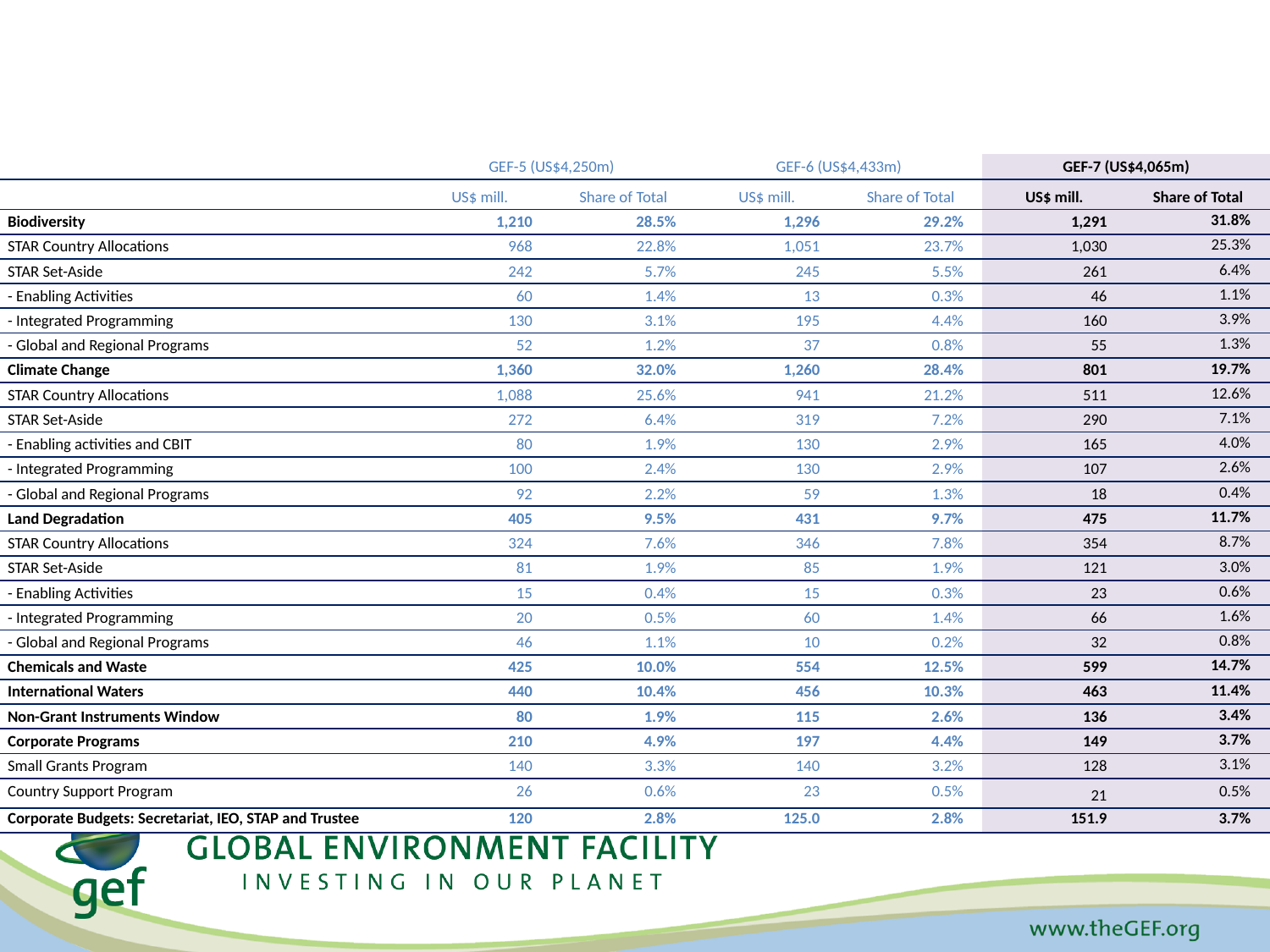

|  | GEF-5 (US$4,250m) |  | GEF-6 (US$4,433m) |  | GEF-7 (US$4,065m) |  |
| --- | --- | --- | --- | --- | --- | --- |
|  | US$ mill. | Share of Total | US$ mill. | Share of Total | US$ mill. | Share of Total |
| Biodiversity | 1,210 | 28.5% | 1,296 | 29.2% | 1,291 | 31.8% |
| STAR Country Allocations | 968 | 22.8% | 1,051 | 23.7% | 1,030 | 25.3% |
| STAR Set-Aside | 242 | 5.7% | 245 | 5.5% | 261 | 6.4% |
| - Enabling Activities | 60 | 1.4% | 13 | 0.3% | 46 | 1.1% |
| - Integrated Programming | 130 | 3.1% | 195 | 4.4% | 160 | 3.9% |
| - Global and Regional Programs | 52 | 1.2% | 37 | 0.8% | 55 | 1.3% |
| Climate Change | 1,360 | 32.0% | 1,260 | 28.4% | 801 | 19.7% |
| STAR Country Allocations | 1,088 | 25.6% | 941 | 21.2% | 511 | 12.6% |
| STAR Set-Aside | 272 | 6.4% | 319 | 7.2% | 290 | 7.1% |
| - Enabling activities and CBIT | 80 | 1.9% | 130 | 2.9% | 165 | 4.0% |
| - Integrated Programming | 100 | 2.4% | 130 | 2.9% | 107 | 2.6% |
| - Global and Regional Programs | 92 | 2.2% | 59 | 1.3% | 18 | 0.4% |
| Land Degradation | 405 | 9.5% | 431 | 9.7% | 475 | 11.7% |
| STAR Country Allocations | 324 | 7.6% | 346 | 7.8% | 354 | 8.7% |
| STAR Set-Aside | 81 | 1.9% | 85 | 1.9% | 121 | 3.0% |
| - Enabling Activities | 15 | 0.4% | 15 | 0.3% | 23 | 0.6% |
| - Integrated Programming | 20 | 0.5% | 60 | 1.4% | 66 | 1.6% |
| - Global and Regional Programs | 46 | 1.1% | 10 | 0.2% | 32 | 0.8% |
| Chemicals and Waste | 425 | 10.0% | 554 | 12.5% | 599 | 14.7% |
| International Waters | 440 | 10.4% | 456 | 10.3% | 463 | 11.4% |
| Non-Grant Instruments Window | 80 | 1.9% | 115 | 2.6% | 136 | 3.4% |
| Corporate Programs | 210 | 4.9% | 197 | 4.4% | 149 | 3.7% |
| Small Grants Program | 140 | 3.3% | 140 | 3.2% | 128 | 3.1% |
| Country Support Program | 26 | 0.6% | 23 | 0.5% | 21 | 0.5% |
| Corporate Budgets: Secretariat, IEO, STAP and Trustee | 120 | 2.8% | 125.0 | 2.8% | 151.9 | 3.7% |